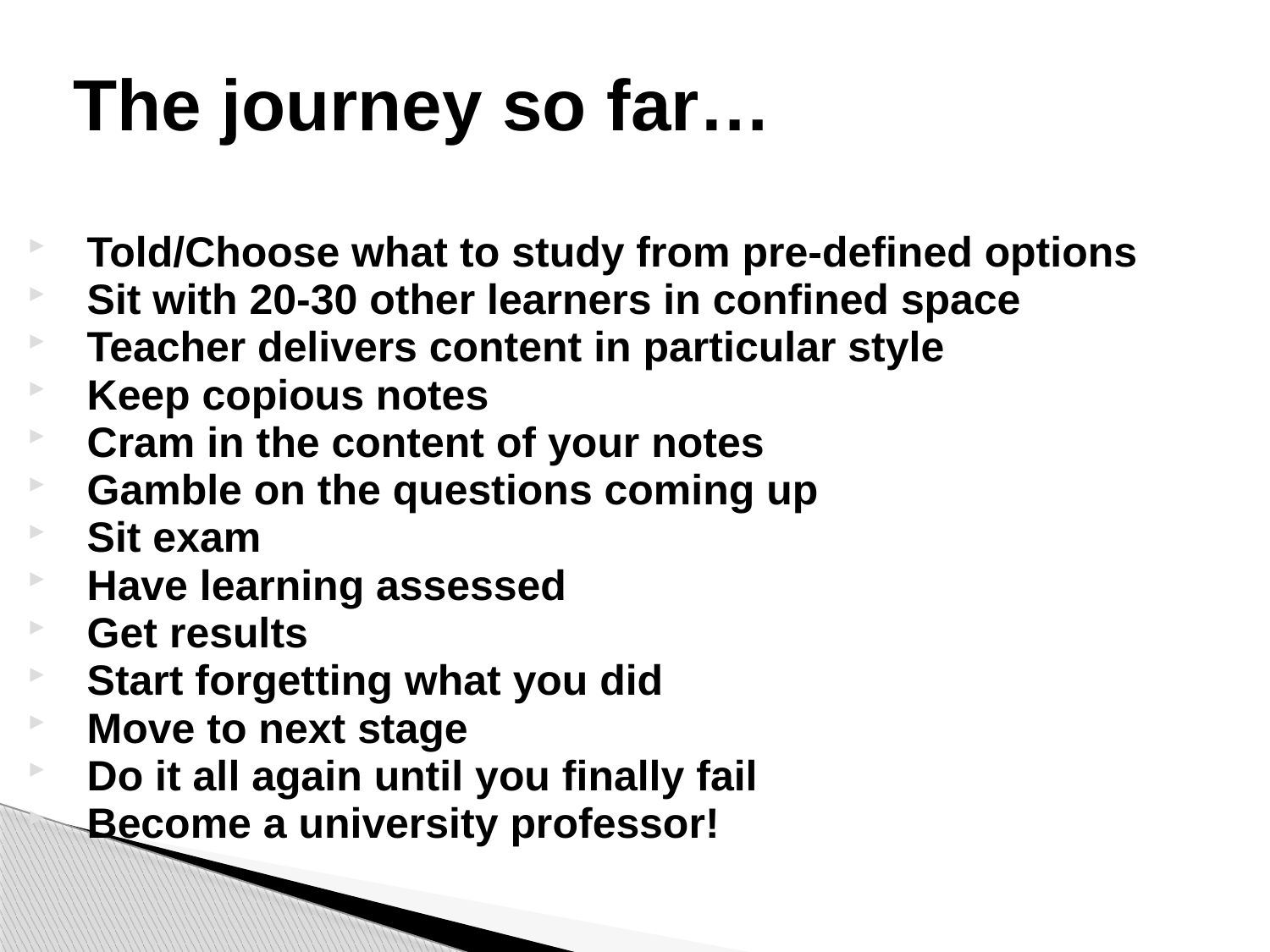

# The journey so far…
  Told/Choose what to study from pre-defined options
  Sit with 20-30 other learners in confined space
  Teacher delivers content in particular style
  Keep copious notes
  Cram in the content of your notes
  Gamble on the questions coming up
  Sit exam
  Have learning assessed
  Get results
  Start forgetting what you did
  Move to next stage
  Do it all again until you finally fail
  Become a university professor!